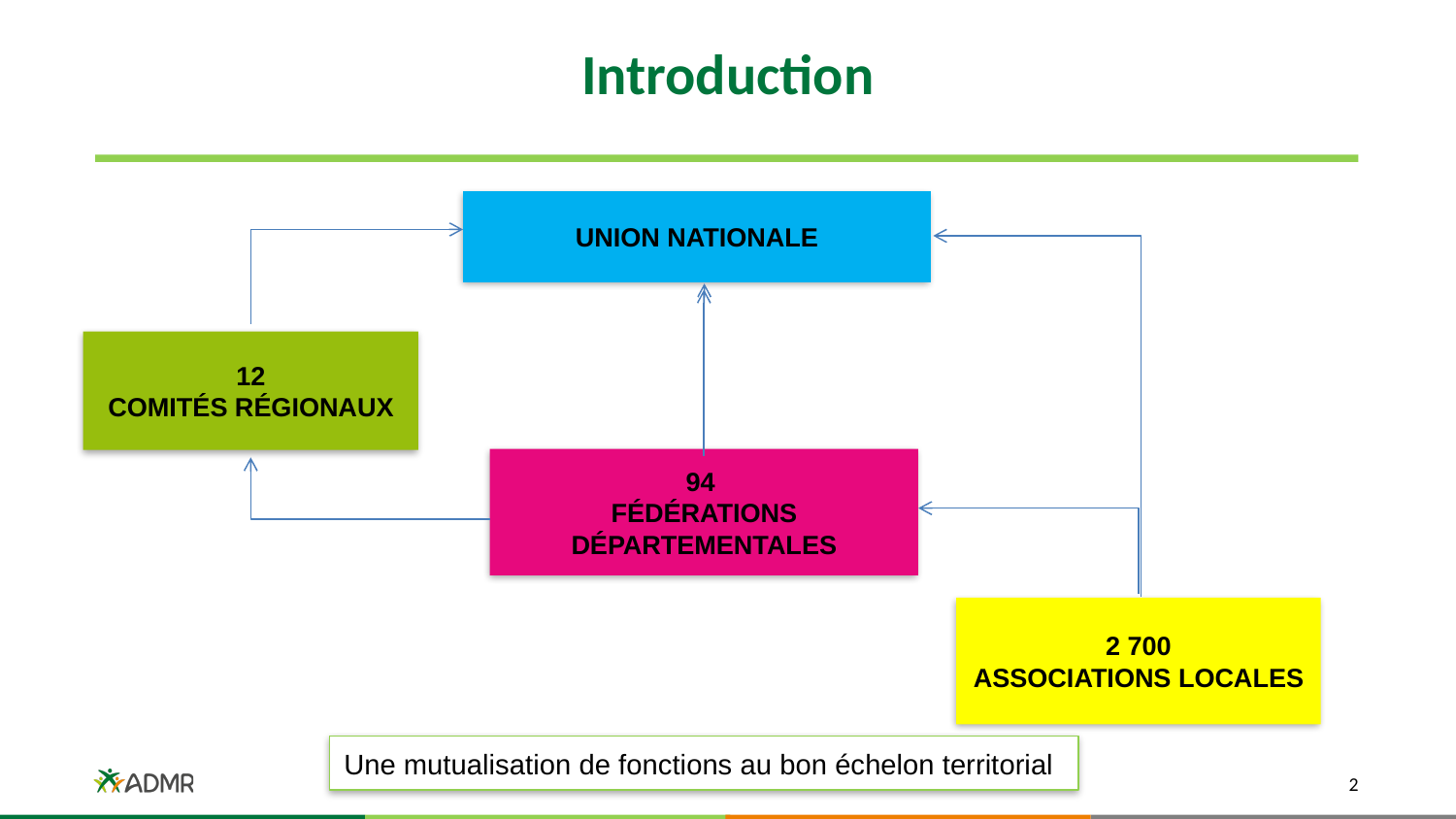

# Introduction
UNION NATIONALE
12
COMITÉS RÉGIONAUX
94
FÉDÉRATIONS DÉPARTEMENTALES
2 700
ASSOCIATIONS LOCALES
Une mutualisation de fonctions au bon échelon territorial